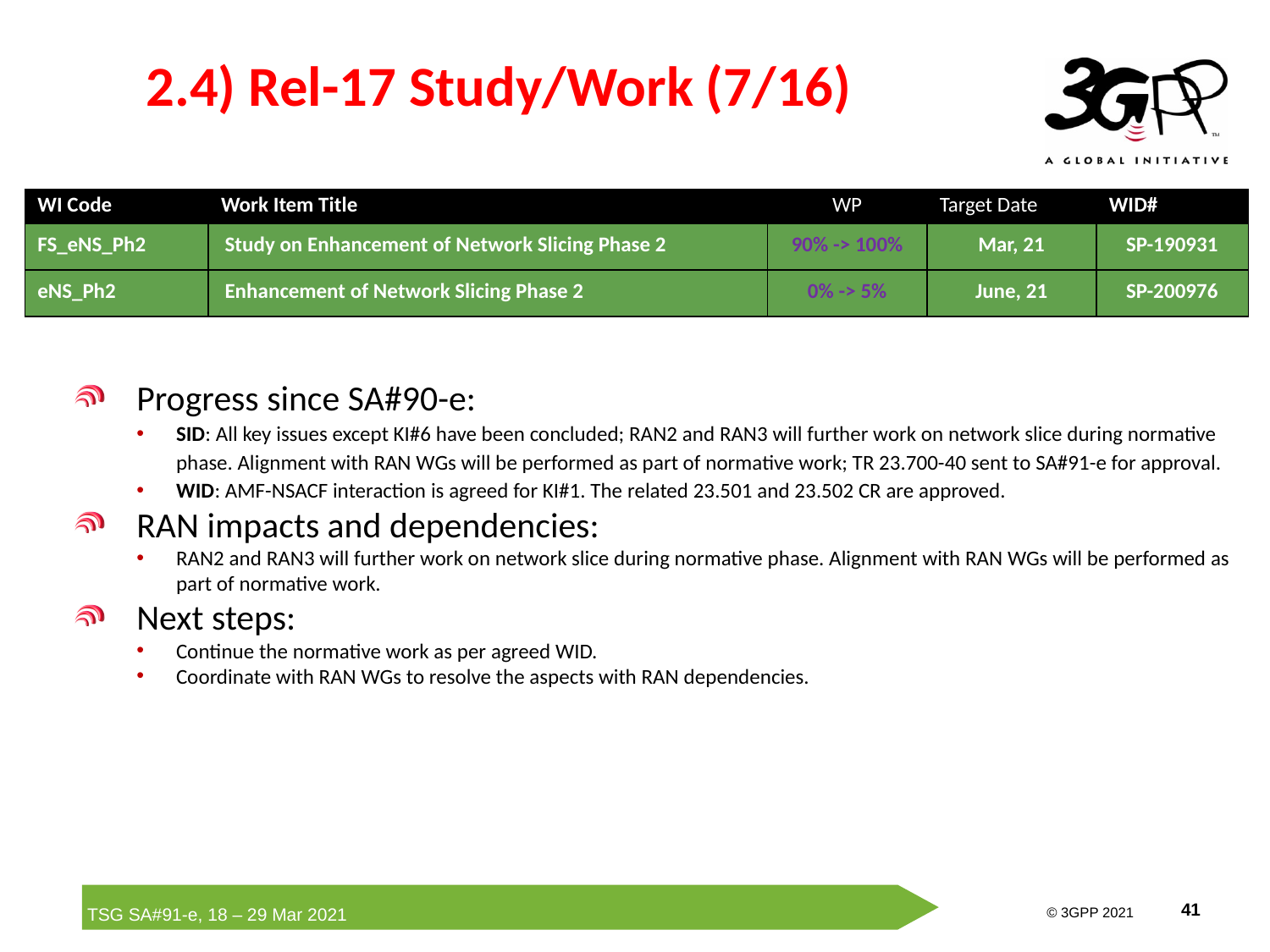

# 2.4) Rel-17 Study/Work (7/16)
| WI Code | Work Item Title | WP | Target Date | WID# |
| --- | --- | --- | --- | --- |
| FS\_eNS\_Ph2 | Study on Enhancement of Network Slicing Phase 2 | 90% -> 100% | Mar, 21 | SP-190931 |
| eNS\_Ph2 | Enhancement of Network Slicing Phase 2 | 0% -> 5% | June, 21 | SP-200976 |
Progress since SA#90-e:
SID: All key issues except KI#6 have been concluded; RAN2 and RAN3 will further work on network slice during normative phase. Alignment with RAN WGs will be performed as part of normative work; TR 23.700-40 sent to SA#91-e for approval.
WID: AMF-NSACF interaction is agreed for KI#1. The related 23.501 and 23.502 CR are approved.
RAN impacts and dependencies:
RAN2 and RAN3 will further work on network slice during normative phase. Alignment with RAN WGs will be performed as part of normative work.
Next steps:
Continue the normative work as per agreed WID.
Coordinate with RAN WGs to resolve the aspects with RAN dependencies.